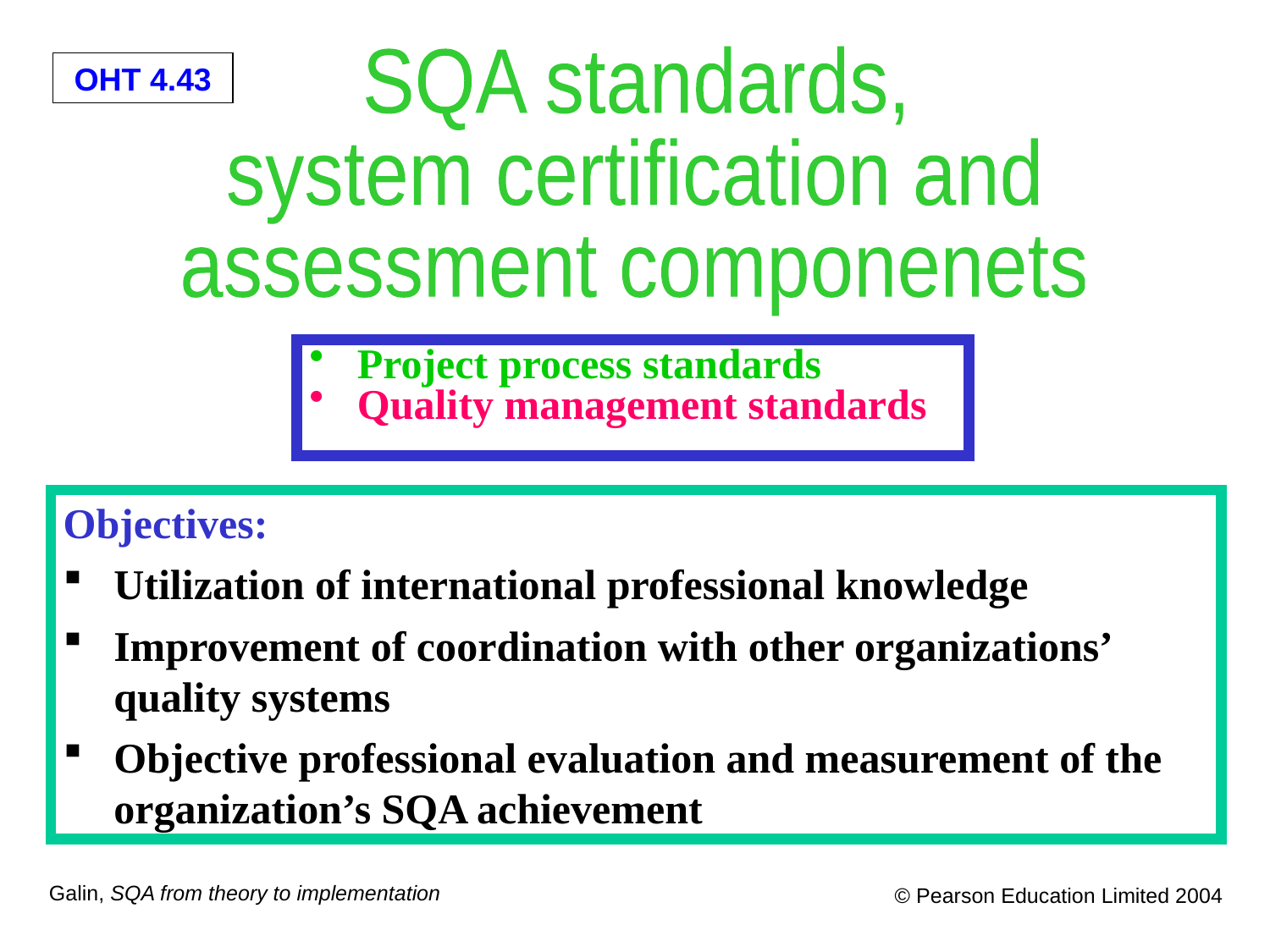

SQA standards,
system certification and
assessment componenets
Project process standards
Quality management standards
Objectives:
Utilization of international professional knowledge
Improvement of coordination with other organizations’ quality systems
Objective professional evaluation and measurement of the organization’s SQA achievement